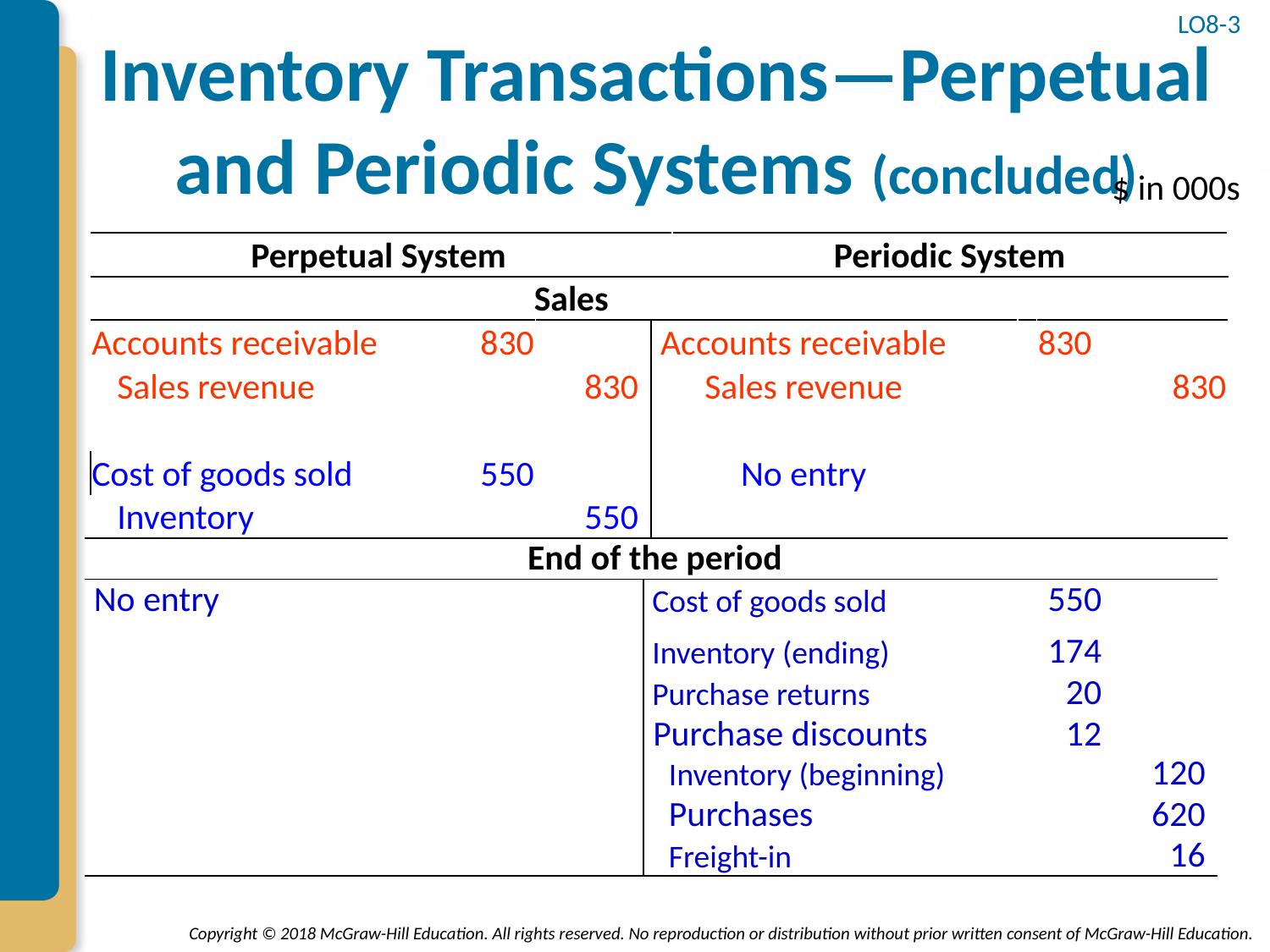

# Inventory Transactions—Perpetual and Periodic Systems (concluded)
LO8-3
$ in 000s
|  | Perpetual System |  |  |  |  |  | Periodic System |  |  |  |  |
| --- | --- | --- | --- | --- | --- | --- | --- | --- | --- | --- | --- |
|  | Sales |  |  |  |  |  |  |  |  |  |  |
| Accounts receivable |  |  | 830 |  |  | Accounts receivable |  |  |  |  | 830 |
|  |  | Sales revenue |  | 830 |  |  |  | Sales revenue |  |  | 830 |
|  |  |  |  |  |  |  |  |  |  |  |  |
| Cost of goods sold |  |  | 550 |  |  | No entry |  |  |  |  |  |
|  |  | Inventory |  | 550 |  |  |  |  |  |  |  |
|  | End of the period |  |  |  |  |  |  |  |  |  |
| --- | --- | --- | --- | --- | --- | --- | --- | --- | --- | --- |
|  | No entry |  |  |  |  | Cost of goods sold |  | 550 |  |  |
|  |  |  |  |  |  | Inventory (ending) |  | 174 |  |  |
|  |  |  |  |  |  | Purchase returns |  | 20 |  |  |
|  |  |  |  |  |  | Purchase discounts |  | 12 |  |  |
|  |  |  |  |  |  |  | Inventory (beginning) |  | 120 |  |
|  |  |  |  |  |  |  | Purchases |  | 620 |  |
|  |  |  |  |  |  |  | Freight-in |  | 16 |  |